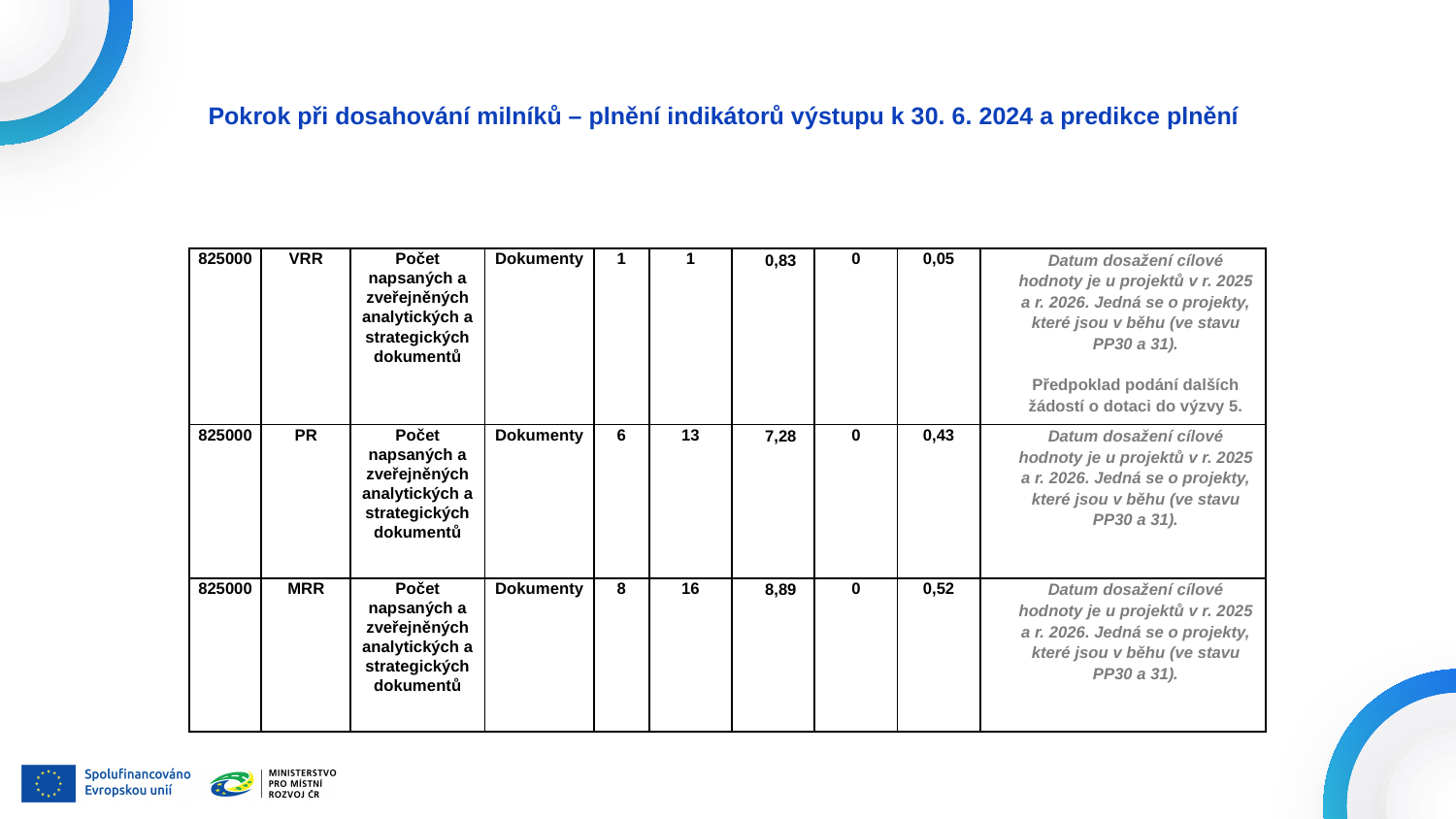

# Pokrok při dosahování milníků – plnění indikátorů výstupu k 30. 6. 2024 a predikce plnění

| 825000 | VRR | Počet napsaných a zveřejněných analytických a strategických dokumentů | Dokumenty | 1 | 1 | 0,83 | 0 | 0,05 | Datum dosažení cílové hodnoty je u projektů v r. 2025 a r. 2026. Jedná se o projekty, které jsou v běhu (ve stavu PP30 a 31). Předpoklad podání dalších žádostí o dotaci do výzvy 5. |
| --- | --- | --- | --- | --- | --- | --- | --- | --- | --- |
| 825000 | PR | Počet napsaných a zveřejněných analytických a strategických dokumentů | Dokumenty | 6 | 13 | 7,28 | 0 | 0,43 | Datum dosažení cílové hodnoty je u projektů v r. 2025 a r. 2026. Jedná se o projekty, které jsou v běhu (ve stavu PP30 a 31). |
| 825000 | MRR | Počet napsaných a zveřejněných analytických a strategických dokumentů | Dokumenty | 8 | 16 | 8,89 | 0 | 0,52 | Datum dosažení cílové hodnoty je u projektů v r. 2025 a r. 2026. Jedná se o projekty, které jsou v běhu (ve stavu PP30 a 31). |